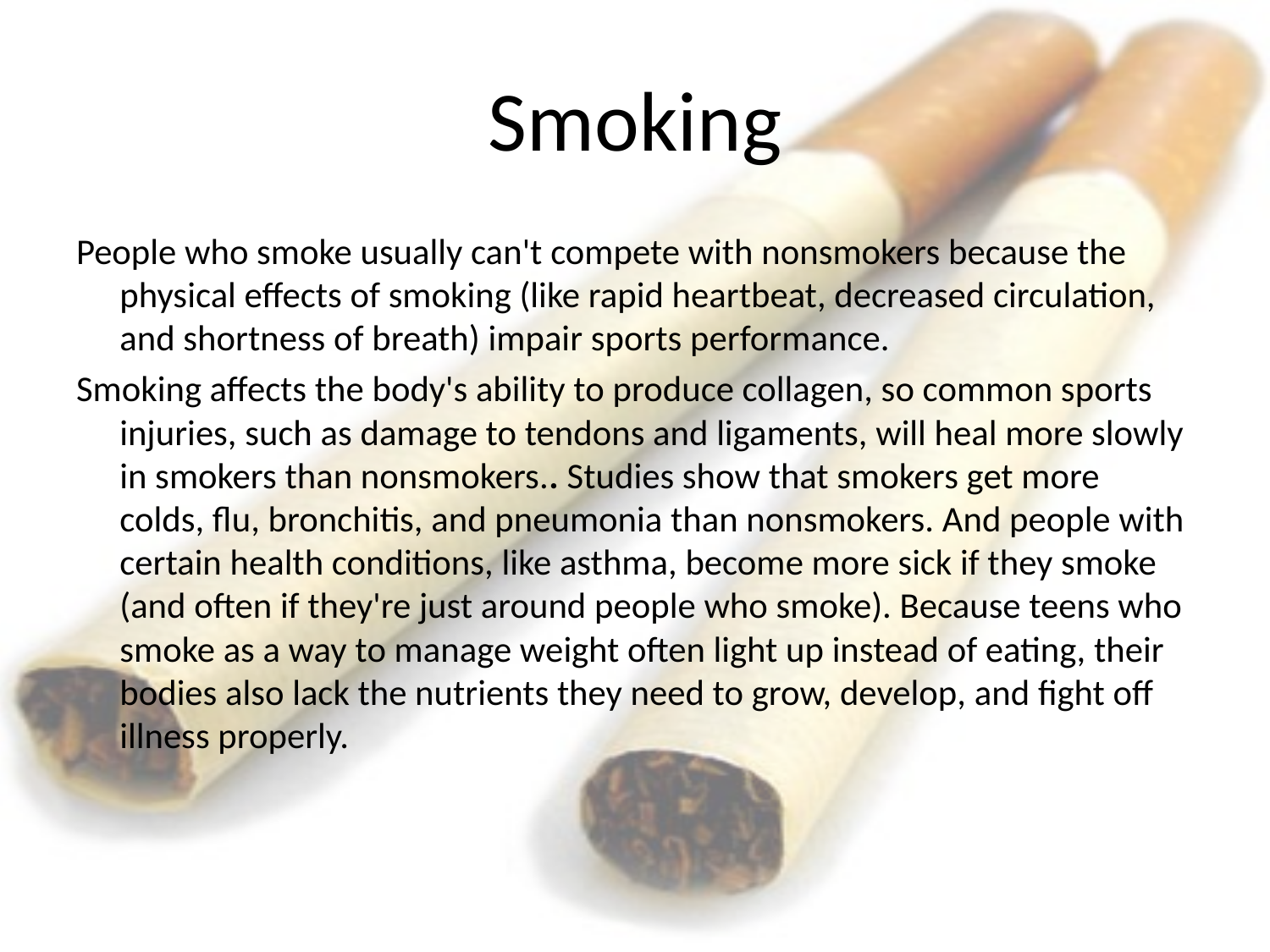

# Smoking
People who smoke usually can't compete with nonsmokers because the physical effects of smoking (like rapid heartbeat, decreased circulation, and shortness of breath) impair sports performance.
Smoking affects the body's ability to produce collagen, so common sports injuries, such as damage to tendons and ligaments, will heal more slowly in smokers than nonsmokers.. Studies show that smokers get more colds, flu, bronchitis, and pneumonia than nonsmokers. And people with certain health conditions, like asthma, become more sick if they smoke (and often if they're just around people who smoke). Because teens who smoke as a way to manage weight often light up instead of eating, their bodies also lack the nutrients they need to grow, develop, and fight off illness properly.